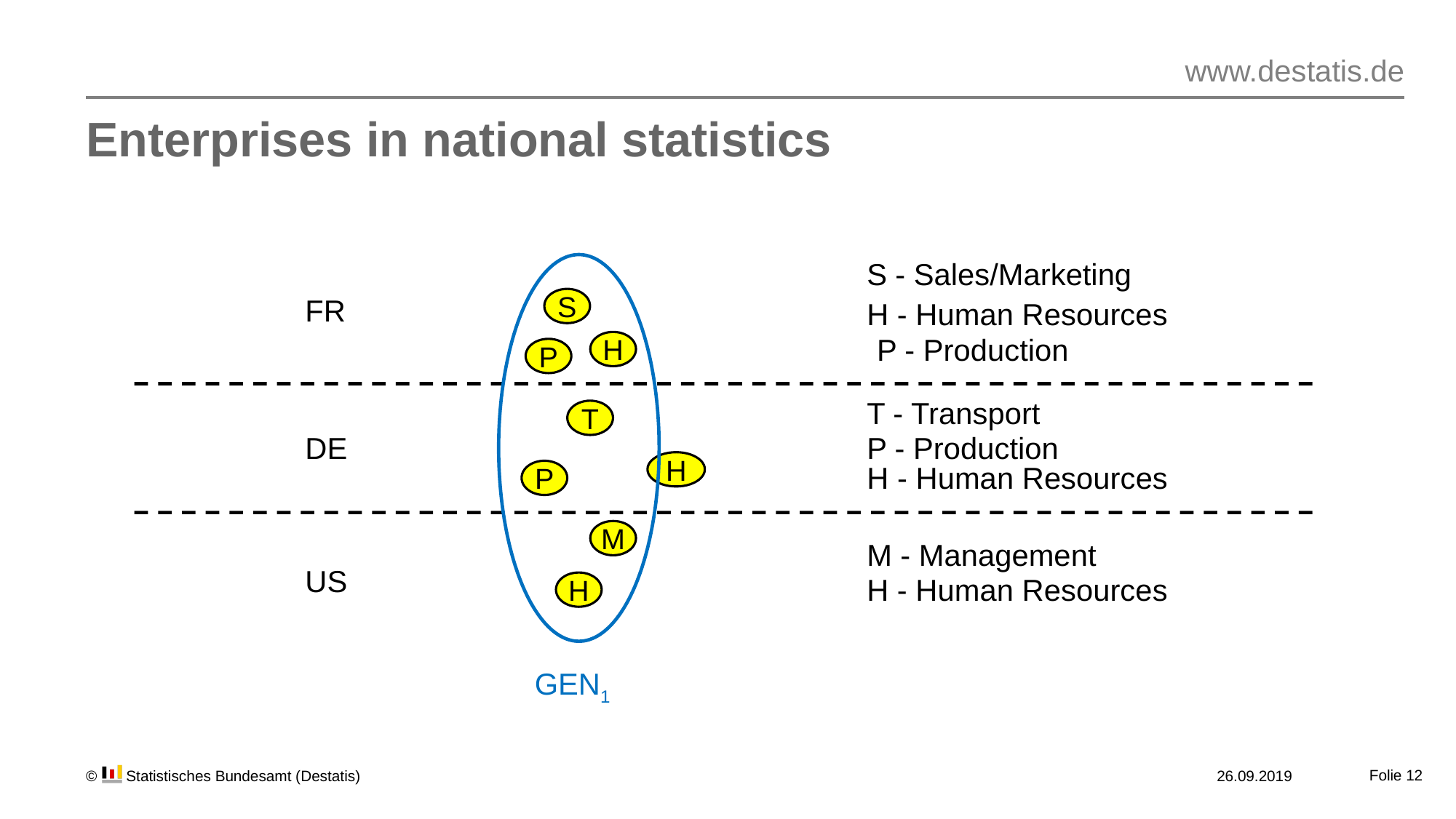

Enterprises in national statistics
S - Sales/Marketing

FR
S
H - Human Resources
P - Production
H
P

T - Transport
T
DE
P - Production
H
H - Human Resources
P

M
M - Management
US
H - Human Resources
H
GEN1